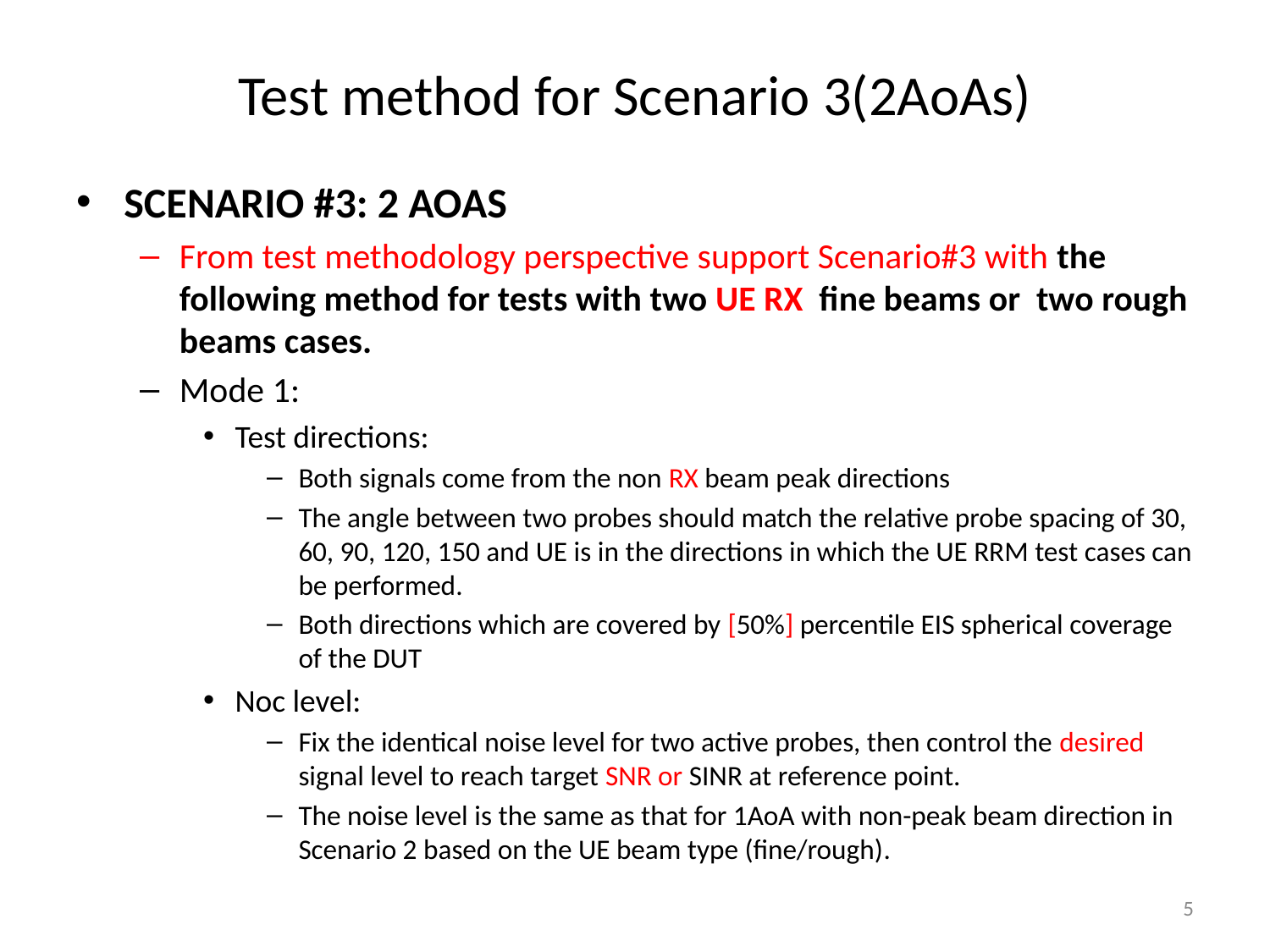

# Test method for Scenario 3(2AoAs)
SCENARIO #3: 2 AOAS
From test methodology perspective support Scenario#3 with the following method for tests with two UE RX  fine beams or  two rough beams cases.
Mode 1:
Test directions:
Both signals come from the non RX beam peak directions
The angle between two probes should match the relative probe spacing of 30, 60, 90, 120, 150 and UE is in the directions in which the UE RRM test cases can be performed.
Both directions which are covered by [50%] percentile EIS spherical coverage of the DUT
Noc level:
Fix the identical noise level for two active probes, then control the desired signal level to reach target SNR or SINR at reference point.
The noise level is the same as that for 1AoA with non-peak beam direction in Scenario 2 based on the UE beam type (fine/rough).

5